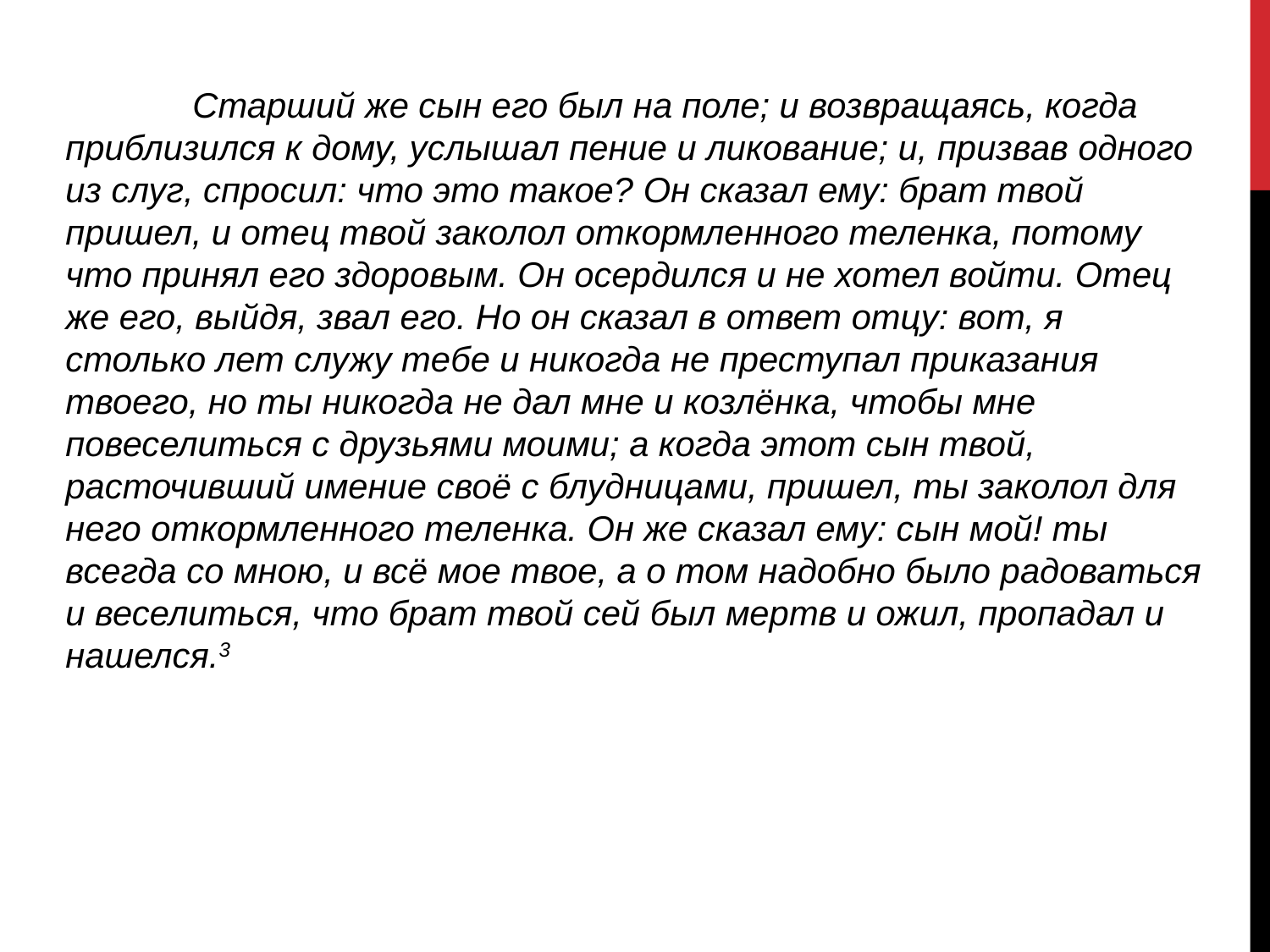

Старший же сын его был на поле; и возвращаясь, когда приблизился к дому, услышал пение и ликование; и, призвав одного из слуг, спросил: что это такое? Он сказал ему: брат твой пришел, и отец твой заколол откормленного теленка, потому что принял его здоровым. Он осердился и не хотел войти. Отец же его, выйдя, звал его. Но он сказал в ответ отцу: вот, я столько лет служу тебе и никогда не преступал приказания твоего, но ты никогда не дал мне и козлёнка, чтобы мне повеселиться с друзьями моими; а когда этот сын твой, расточивший имение своё с блудницами, пришел, ты заколол для него откормленного теленка. Он же сказал ему: сын мой! ты всегда со мною, и всё мое твое, а о том надобно было радоваться и веселиться, что брат твой сей был мертв и ожил, пропадал и нашелся.3